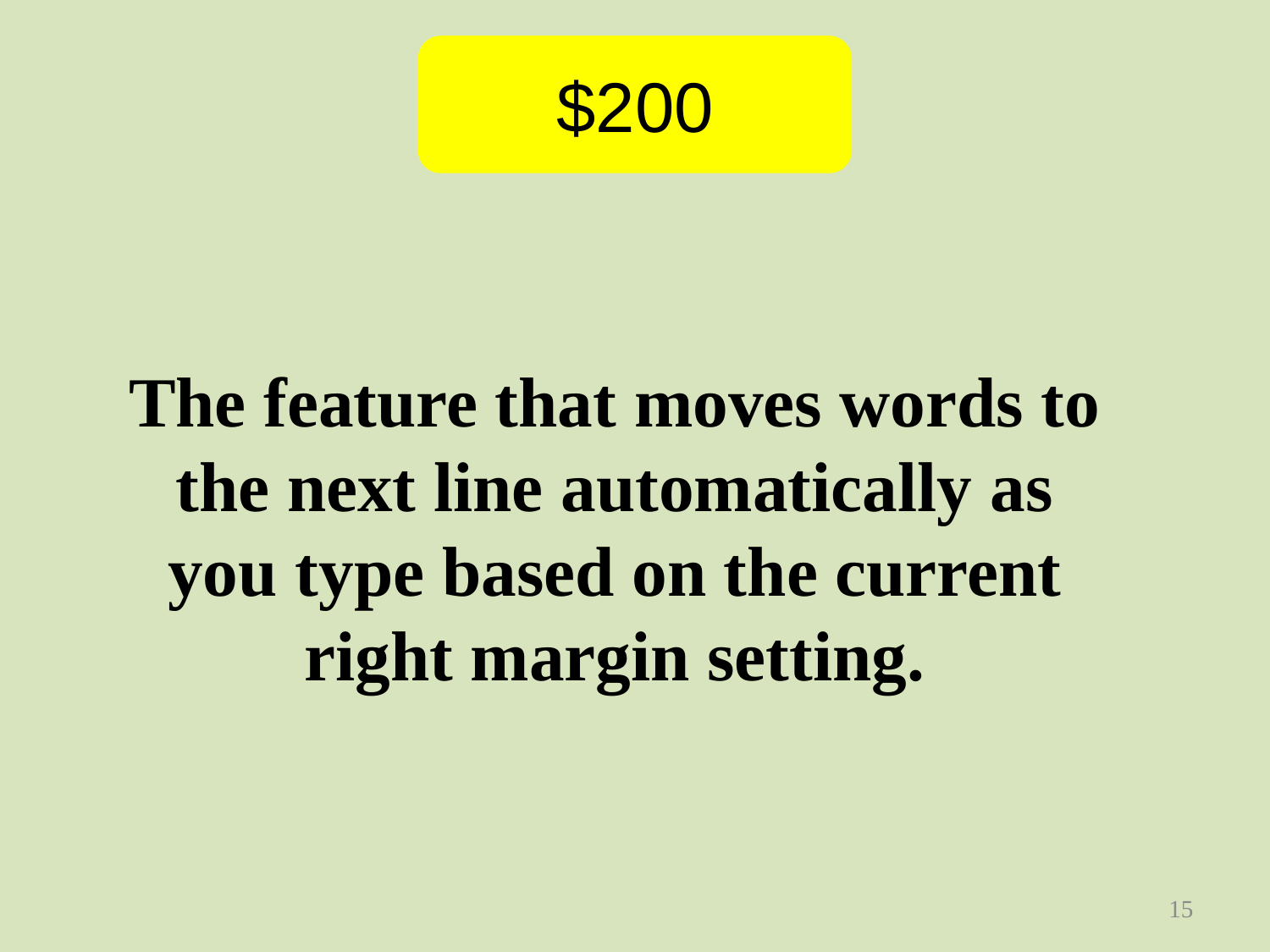

$200
The feature that moves words to the next line automatically as you type based on the current right margin setting.

15